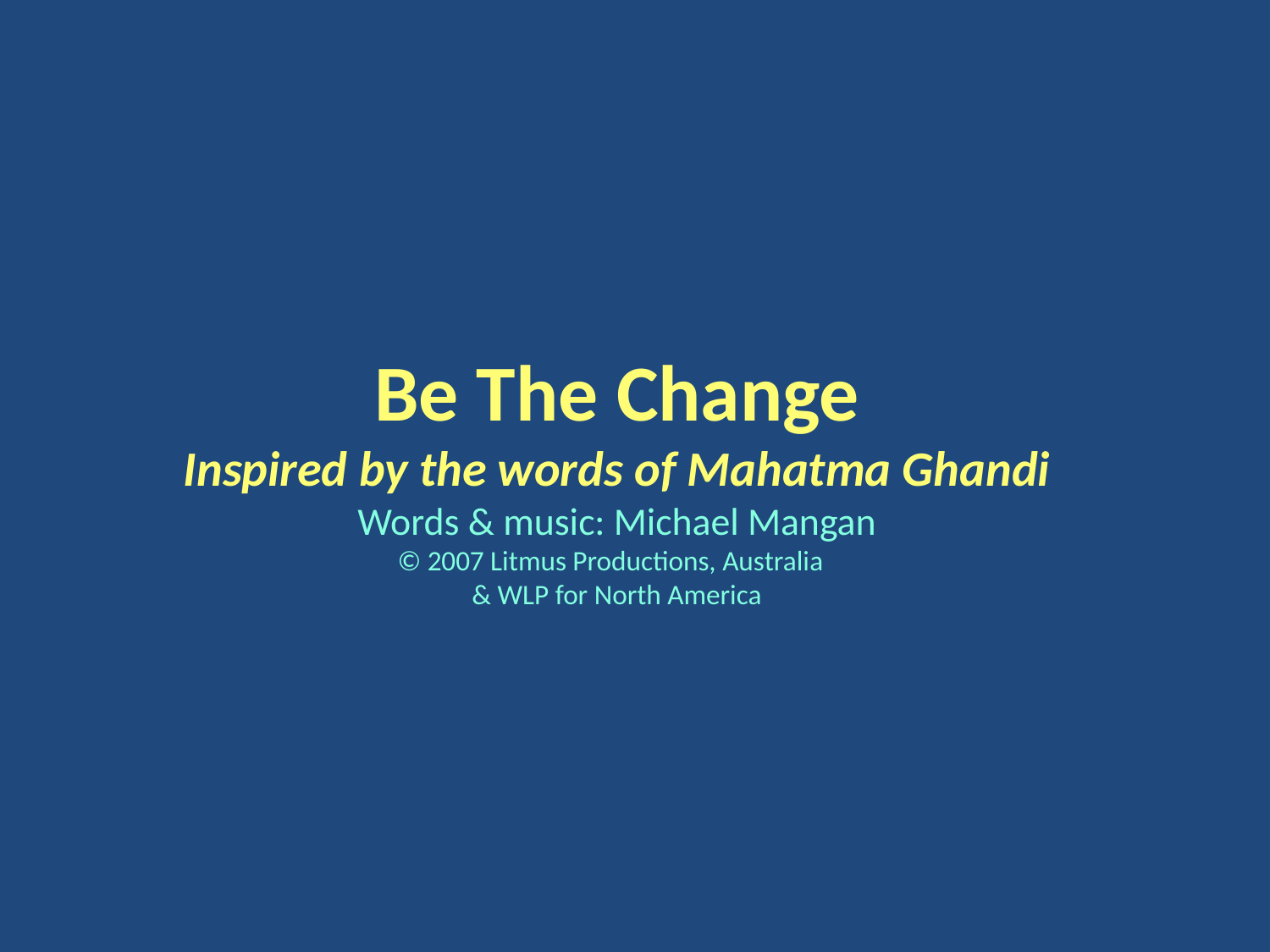

Be The Change
Inspired by the words of Mahatma Ghandi
Words & music: Michael Mangan
© 2007 Litmus Productions, Australia
& WLP for North America